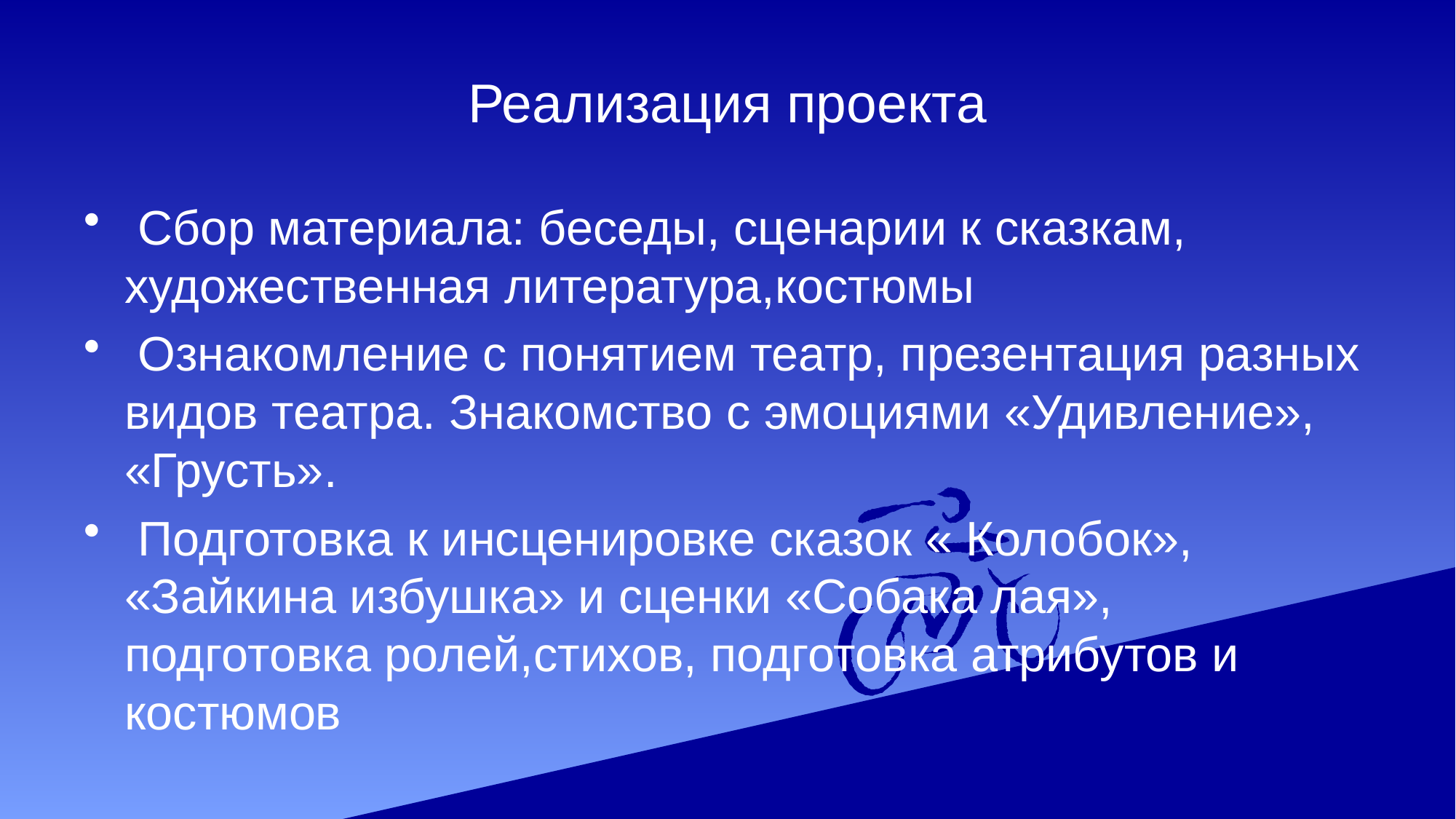

# Реализация проекта
 Сбор материала: беседы, сценарии к сказкам, художественная литература,костюмы
 Ознакомление с понятием театр, презентация разных видов театра. Знакомство с эмоциями «Удивление», «Грусть».
 Подготовка к инсценировке сказок « Колобок»,  «Зайкина избушка» и сценки «Собака лая», подготовка ролей,стихов, подготовка атрибутов и костюмов